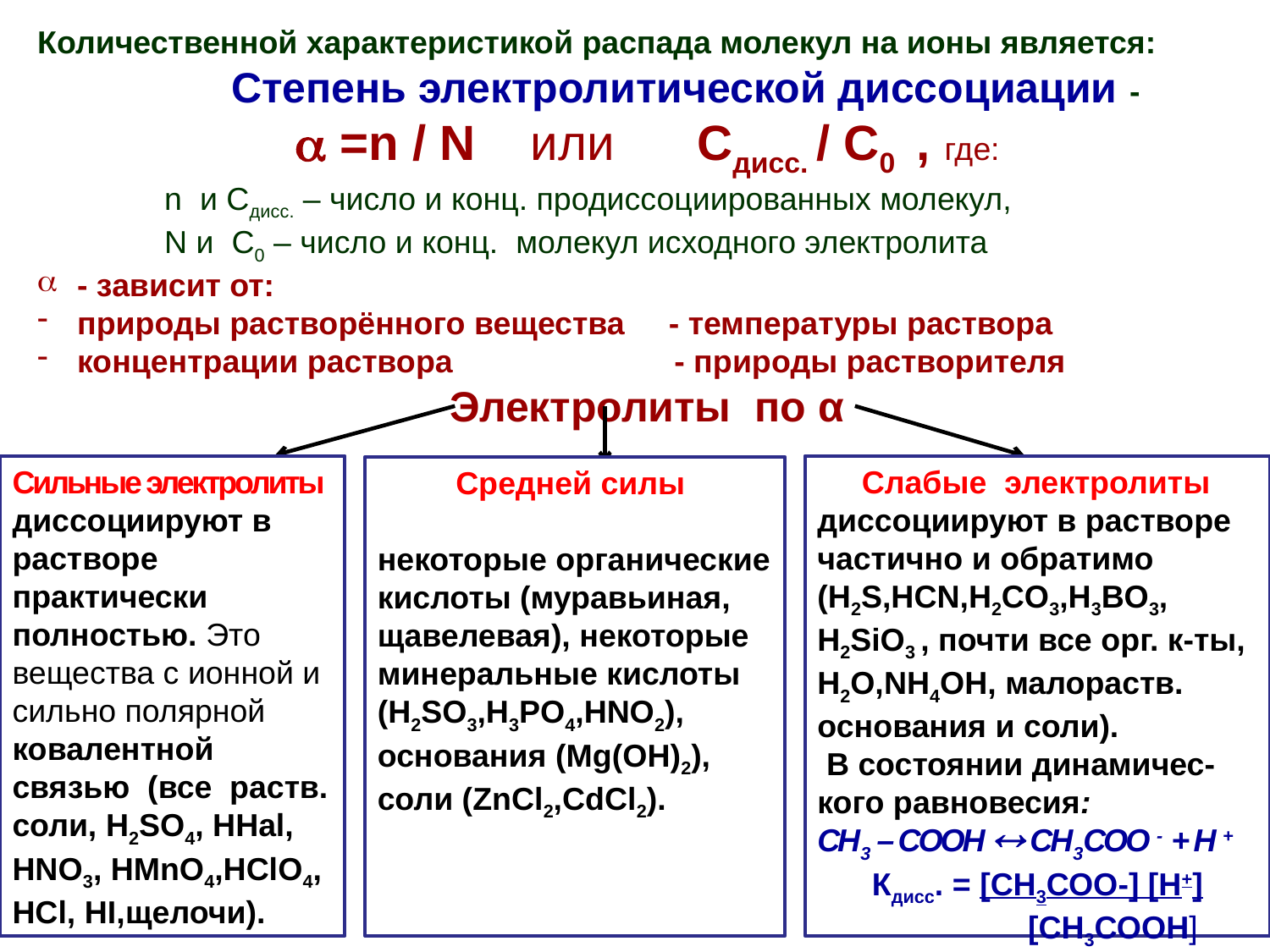

Количественной характеристикой распада молекул на ионы является:
	 Степень электролитической диссоциации -
α =n / N    или      Сдисс. / С0  , где:
	n  и Cдисс. – число и конц. продиссоциированных молекул,
	N и  C0 – число и конц.  молекул исходного электролита
- зависит от:
природы растворённого вещества     - температуры раствора
концентрации раствора                         - природы растворителя
Электролиты  по α

     Cлабые  электролиты диссоциируют в растворе частично и обратимо (H2S,HCN,H2CO3,H3BO3, H2SiO3 , почти все орг. к-ты, Н2О,NH4OH, малораств.
основания и соли).
 В состоянии динамичес-кого равновесия:                СН3 – СООН ↔ СН3СОО -  + Н +
Кдисс. = [СН3СОО-] [Н+]
                  [СН3СООН]
Сильные электролиты
диссоциируют в растворе практически полностью. Это вещества с ионной и сильно полярной ковалентной связью  (все  раств. соли, H2SO4, HHal, HNO3, HMnO4,HClO4, HCl, HI,щелочи).
Средней силы

некоторые органические кислоты (муравьиная, щавелевая), некоторые минеральные кислоты (H2SO3,H3PO4,HNO2), основания (Mg(OH)2), соли (ZnCl2,CdCl2).